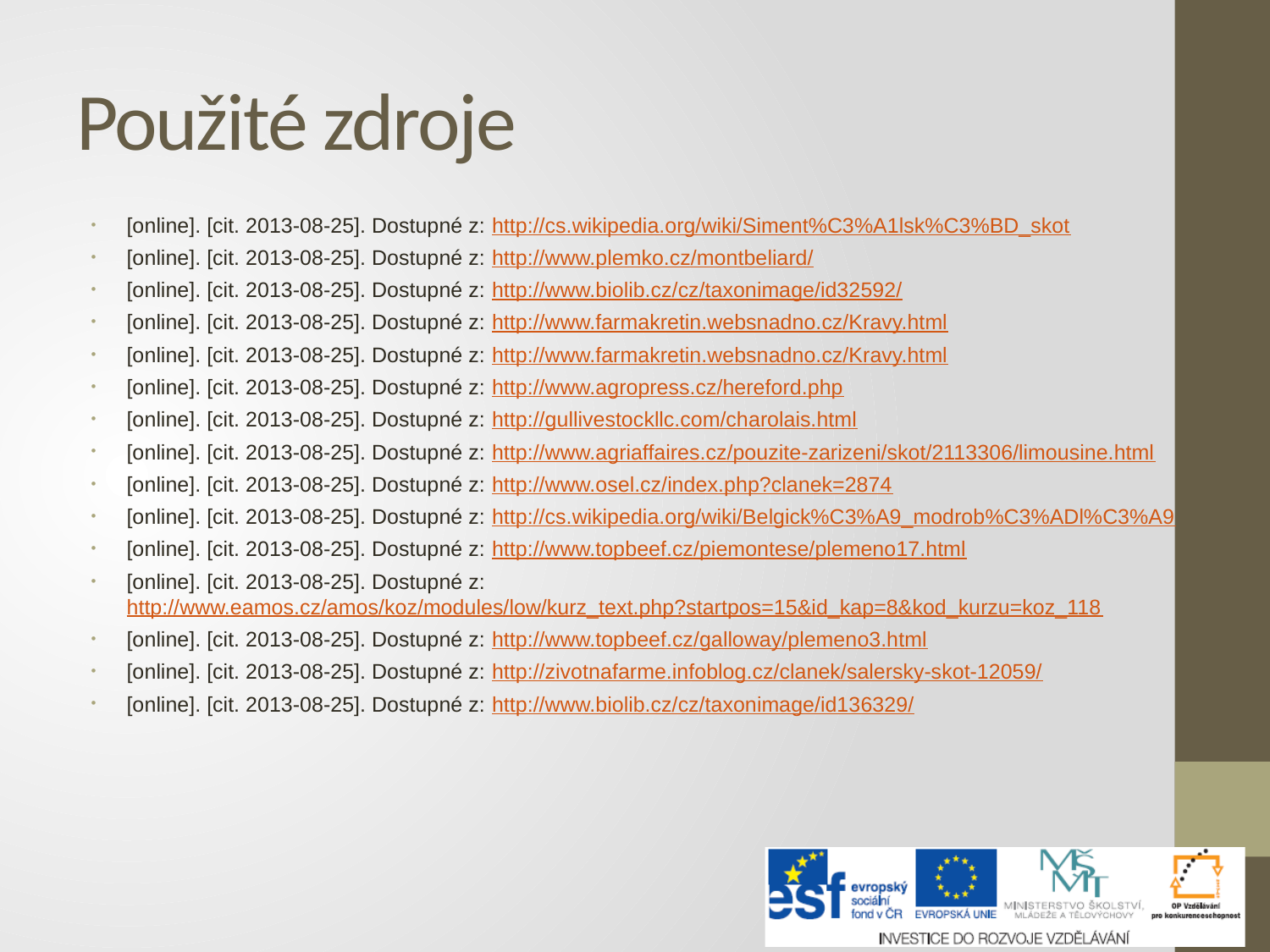

# Použité zdroje
[online]. [cit. 2013-08-25]. Dostupné z: http://cs.wikipedia.org/wiki/Siment%C3%A1lsk%C3%BD_skot
[online]. [cit. 2013-08-25]. Dostupné z: http://www.plemko.cz/montbeliard/
[online]. [cit. 2013-08-25]. Dostupné z: http://www.biolib.cz/cz/taxonimage/id32592/
[online]. [cit. 2013-08-25]. Dostupné z: http://www.farmakretin.websnadno.cz/Kravy.html
[online]. [cit. 2013-08-25]. Dostupné z: http://www.farmakretin.websnadno.cz/Kravy.html
[online]. [cit. 2013-08-25]. Dostupné z: http://www.agropress.cz/hereford.php
[online]. [cit. 2013-08-25]. Dostupné z: http://gullivestockllc.com/charolais.html
[online]. [cit. 2013-08-25]. Dostupné z: http://www.agriaffaires.cz/pouzite-zarizeni/skot/2113306/limousine.html
[online]. [cit. 2013-08-25]. Dostupné z: http://www.osel.cz/index.php?clanek=2874
[online]. [cit. 2013-08-25]. Dostupné z: http://cs.wikipedia.org/wiki/Belgick%C3%A9_modrob%C3%ADl%C3%A9
[online]. [cit. 2013-08-25]. Dostupné z: http://www.topbeef.cz/piemontese/plemeno17.html
[online]. [cit. 2013-08-25]. Dostupné z: http://www.eamos.cz/amos/koz/modules/low/kurz_text.php?startpos=15&id_kap=8&kod_kurzu=koz_118
[online]. [cit. 2013-08-25]. Dostupné z: http://www.topbeef.cz/galloway/plemeno3.html
[online]. [cit. 2013-08-25]. Dostupné z: http://zivotnafarme.infoblog.cz/clanek/salersky-skot-12059/
[online]. [cit. 2013-08-25]. Dostupné z: http://www.biolib.cz/cz/taxonimage/id136329/